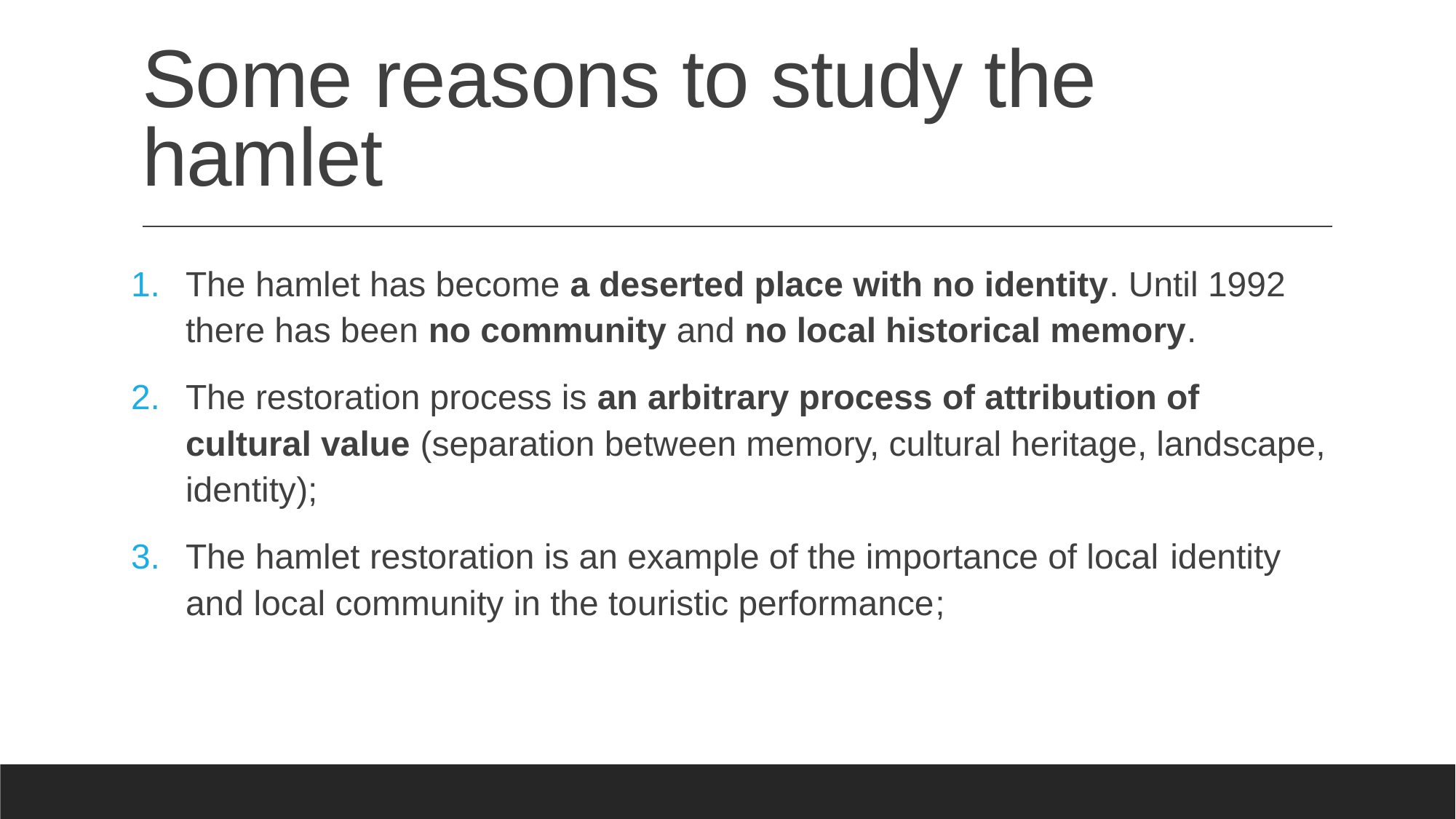

# Some reasons to study the hamlet
The hamlet has become a deserted place with no identity. Until 1992 there has been no community and no local historical memory.
The restoration process is an arbitrary process of attribution of cultural value (separation between memory, cultural heritage, landscape, identity);
The hamlet restoration is an example of the importance of local identity and local community in the touristic performance;